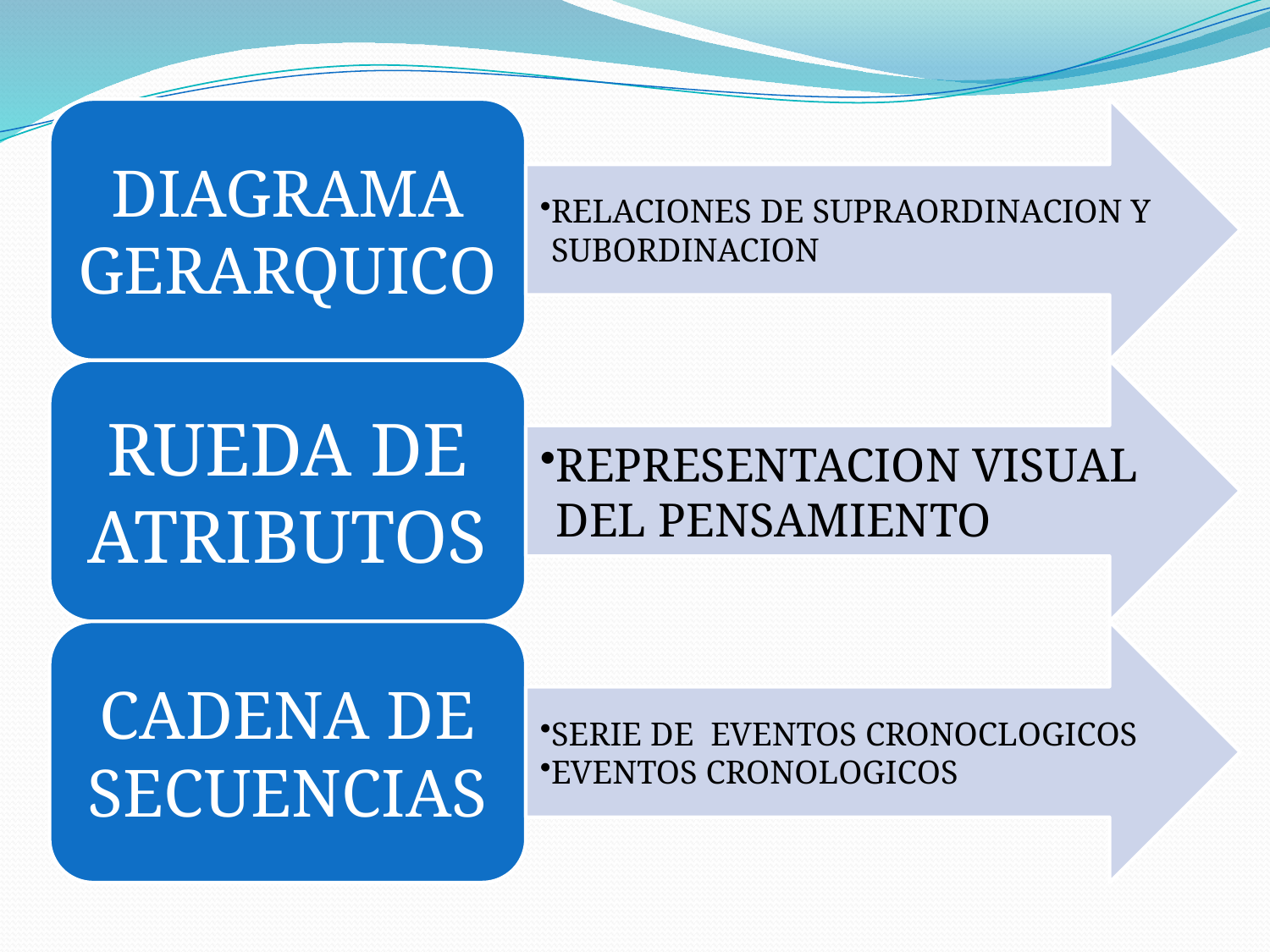

RELACIONES DE SUPRAORDINACION Y SUBORDINACION
CADENA DE SECUENCIAS
SERIE DE  EVENTOS CRONOCLOGICOS
EVENTOS CRONOLOGICOS
RUEDA DE ATRIBUTOS
REPRESENTACION VISUAL DEL PENSAMIENTO